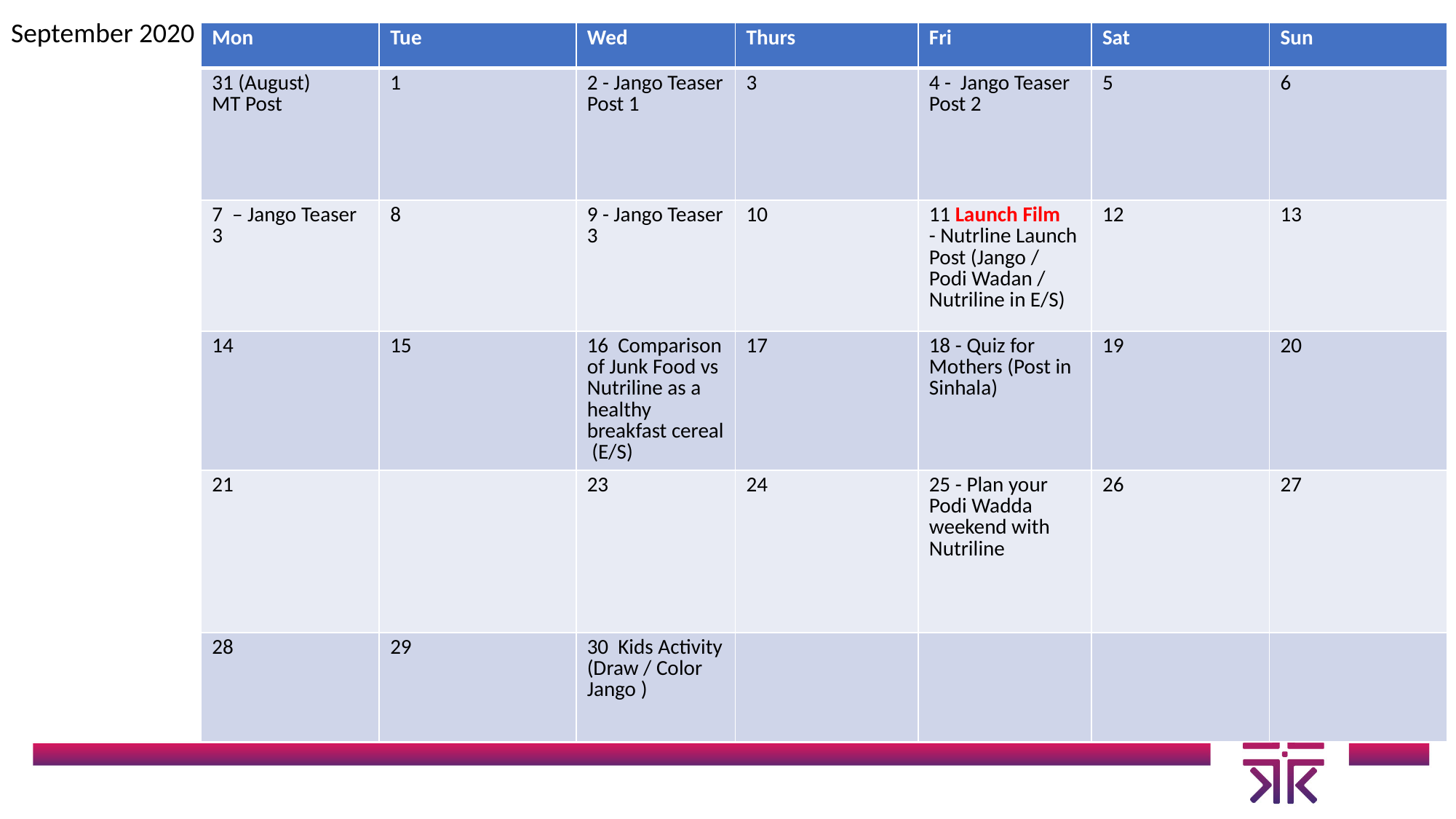

# September 2020
| Mon | Tue | Wed | Thurs | Fri | Sat | Sun |
| --- | --- | --- | --- | --- | --- | --- |
| 31 (August) MT Post | 1 | 2 - Jango Teaser Post 1 | 3 | 4 - Jango Teaser Post 2 | 5 | 6 |
| 7 – Jango Teaser 3 | 8 | 9 - Jango Teaser 3 | 10 | 11 Launch Film - Nutrline Launch Post (Jango / Podi Wadan / Nutriline in E/S) | 12 | 13 |
| 14 | 15 | 16 Comparison of Junk Food vs Nutriline as a healthy breakfast cereal (E/S) | 17 | 18 - Quiz for Mothers (Post in Sinhala) | 19 | 20 |
| 21 |  | 23 | 24 | 25 - Plan your Podi Wadda weekend with Nutriline | 26 | 27 |
| 28 | 29 | 30 Kids Activity (Draw / Color Jango ) |  |  |  |  |